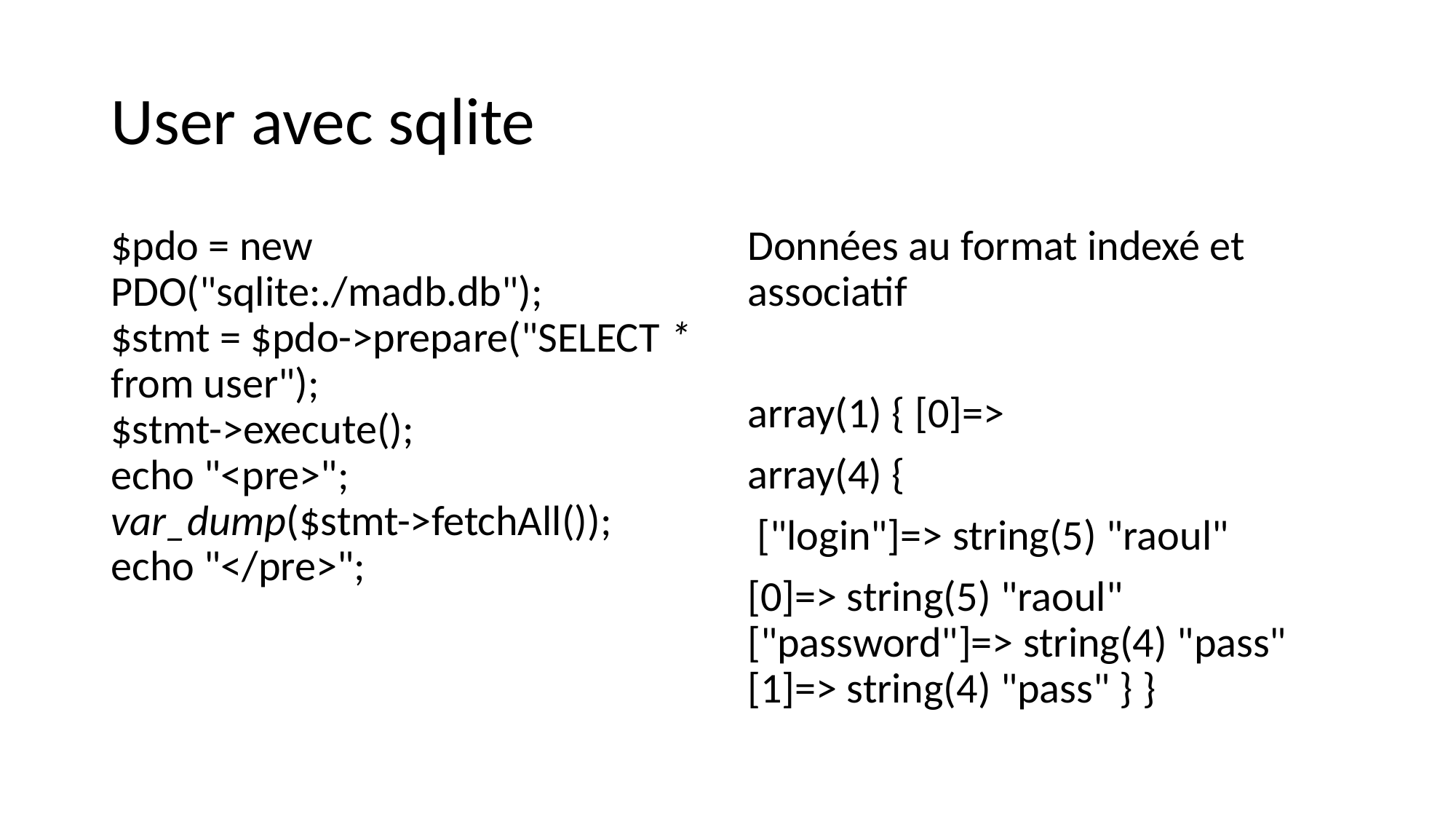

# User avec sqlite
$pdo = new PDO("sqlite:./madb.db");
$stmt = $pdo->prepare("SELECT * from user");
$stmt->execute();
echo "<pre>";
var_dump($stmt->fetchAll());
echo "</pre>";
Données au format indexé et associatif

array(1) { [0]=>
array(4) {
 ["login"]=> string(5) "raoul"
[0]=> string(5) "raoul" ["password"]=> string(4) "pass" [1]=> string(4) "pass" } }